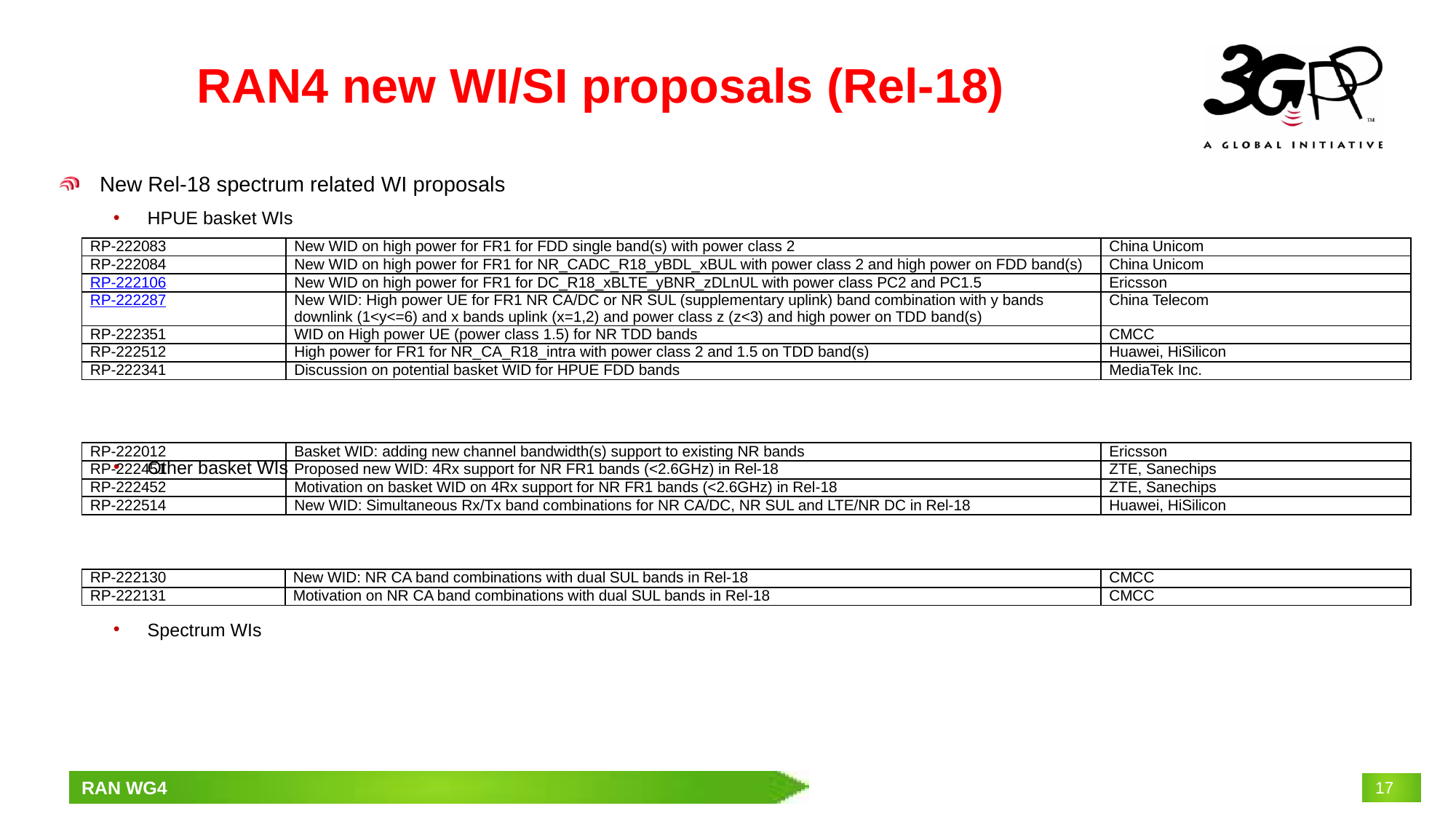

# RAN4 new WI/SI proposals (Rel-18)
New Rel-18 spectrum related WI proposals
HPUE basket WIs

Other basket WIs

Spectrum WIs
| RP-222083 | New WID on high power for FR1 for FDD single band(s) with power class 2 | China Unicom |
| --- | --- | --- |
| RP-222084 | New WID on high power for FR1 for NR\_CADC\_R18\_yBDL\_xBUL with power class 2 and high power on FDD band(s) | China Unicom |
| RP-222106 | New WID on high power for FR1 for DC\_R18\_xBLTE\_yBNR\_zDLnUL with power class PC2 and PC1.5 | Ericsson |
| RP-222287 | New WID: High power UE for FR1 NR CA/DC or NR SUL (supplementary uplink) band combination with y bands downlink (1<y<=6) and x bands uplink (x=1,2) and power class z (z<3) and high power on TDD band(s) | China Telecom |
| RP-222351 | WID on High power UE (power class 1.5) for NR TDD bands | CMCC |
| RP-222512 | High power for FR1 for NR\_CA\_R18\_intra with power class 2 and 1.5 on TDD band(s) | Huawei, HiSilicon |
| RP-222341 | Discussion on potential basket WID for HPUE FDD bands | MediaTek Inc. |
| RP-222012 | Basket WID: adding new channel bandwidth(s) support to existing NR bands | Ericsson |
| --- | --- | --- |
| RP-222451 | Proposed new WID: 4Rx support for NR FR1 bands (<2.6GHz) in Rel-18 | ZTE, Sanechips |
| RP-222452 | Motivation on basket WID on 4Rx support for NR FR1 bands (<2.6GHz) in Rel-18 | ZTE, Sanechips |
| RP-222514 | New WID: Simultaneous Rx/Tx band combinations for NR CA/DC, NR SUL and LTE/NR DC in Rel-18 | Huawei, HiSilicon |
| RP-222130 | New WID: NR CA band combinations with dual SUL bands in Rel-18 | CMCC |
| --- | --- | --- |
| RP-222131 | Motivation on NR CA band combinations with dual SUL bands in Rel-18 | CMCC |